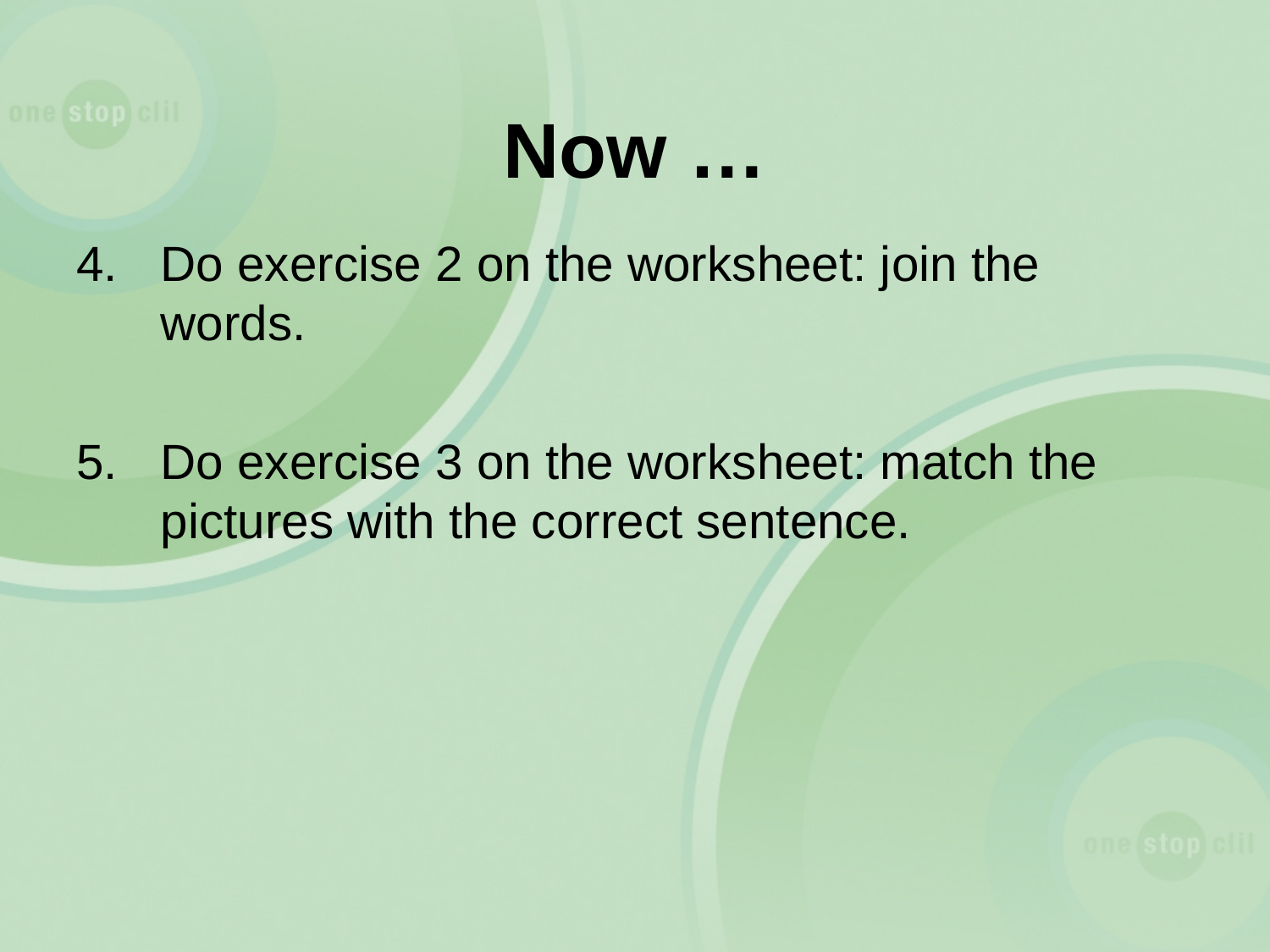

# Now …
Do exercise 2 on the worksheet: join the words.

Do exercise 3 on the worksheet: match the pictures with the correct sentence.